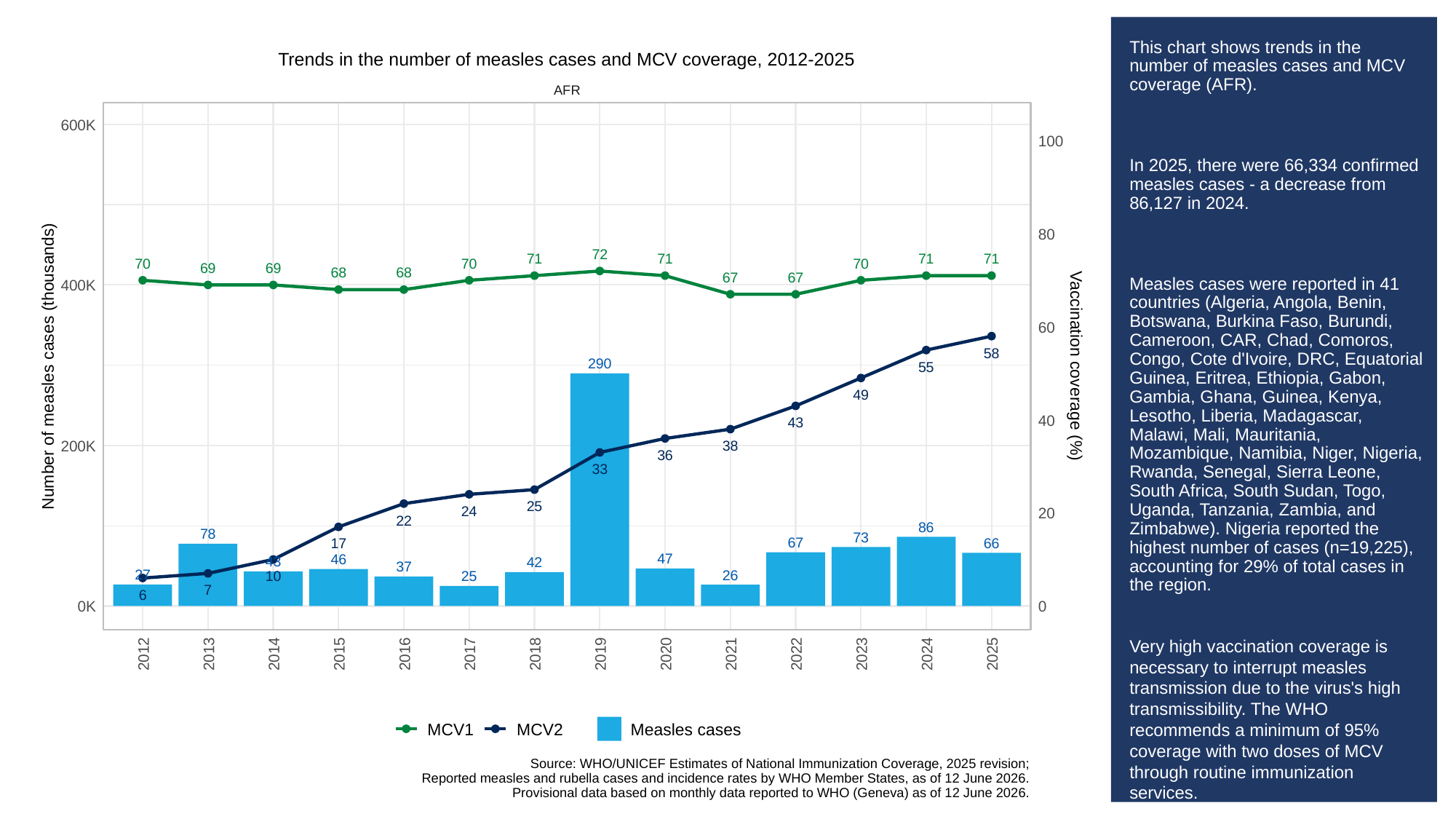

# This chart shows trends in the number of measles cases and MCV coverage (AFR).

In 2025, there were 66,334 confirmed measles cases - a decrease from 86,127 in 2024.

Measles cases were reported in 41 countries (Algeria, Angola, Benin, Botswana, Burkina Faso, Burundi, Cameroon, CAR, Chad, Comoros, Congo, Cote d'Ivoire, DRC, Equatorial Guinea, Eritrea, Ethiopia, Gabon, Gambia, Ghana, Guinea, Kenya, Lesotho, Liberia, Madagascar, Malawi, Mali, Mauritania, Mozambique, Namibia, Niger, Nigeria, Rwanda, Senegal, Sierra Leone, South Africa, South Sudan, Togo, Uganda, Tanzania, Zambia, and Zimbabwe). Nigeria reported the highest number of cases (n=19,225), accounting for 29% of total cases in the region.

Very high vaccination coverage is necessary to interrupt measles transmission due to the virus's high transmissibility. The WHO recommends a minimum of 95% coverage with two doses of MCV through routine immunization services.

Trends in the number of measles cases and MCV coverage, 2012-2025
AFR

600K

100

80
72
71
71
71
71
70
70
70
69
69
68
68

67
67

400K

60

58
290
Number of measles cases (thousands)
Vaccination coverage (%)
55

49

40
43

200K
38

36
33

25
24
20
22
86

78
73

67
66
17

47
46

43
42
37

27
26

10
25

7

6
0K
0

2012
2013
2014
2015
2016
2017
2018
2019
2020
2021
2022
2023
2024
2025

MCV1
MCV2
Measles cases

Source: WHO/UNICEF Estimates of National Immunization Coverage, 2025 revision;
Reported measles and rubella cases and incidence rates by WHO Member States, as of 12 June 2026.
Provisional data based on monthly data reported to WHO (Geneva) as of 12 June 2026.